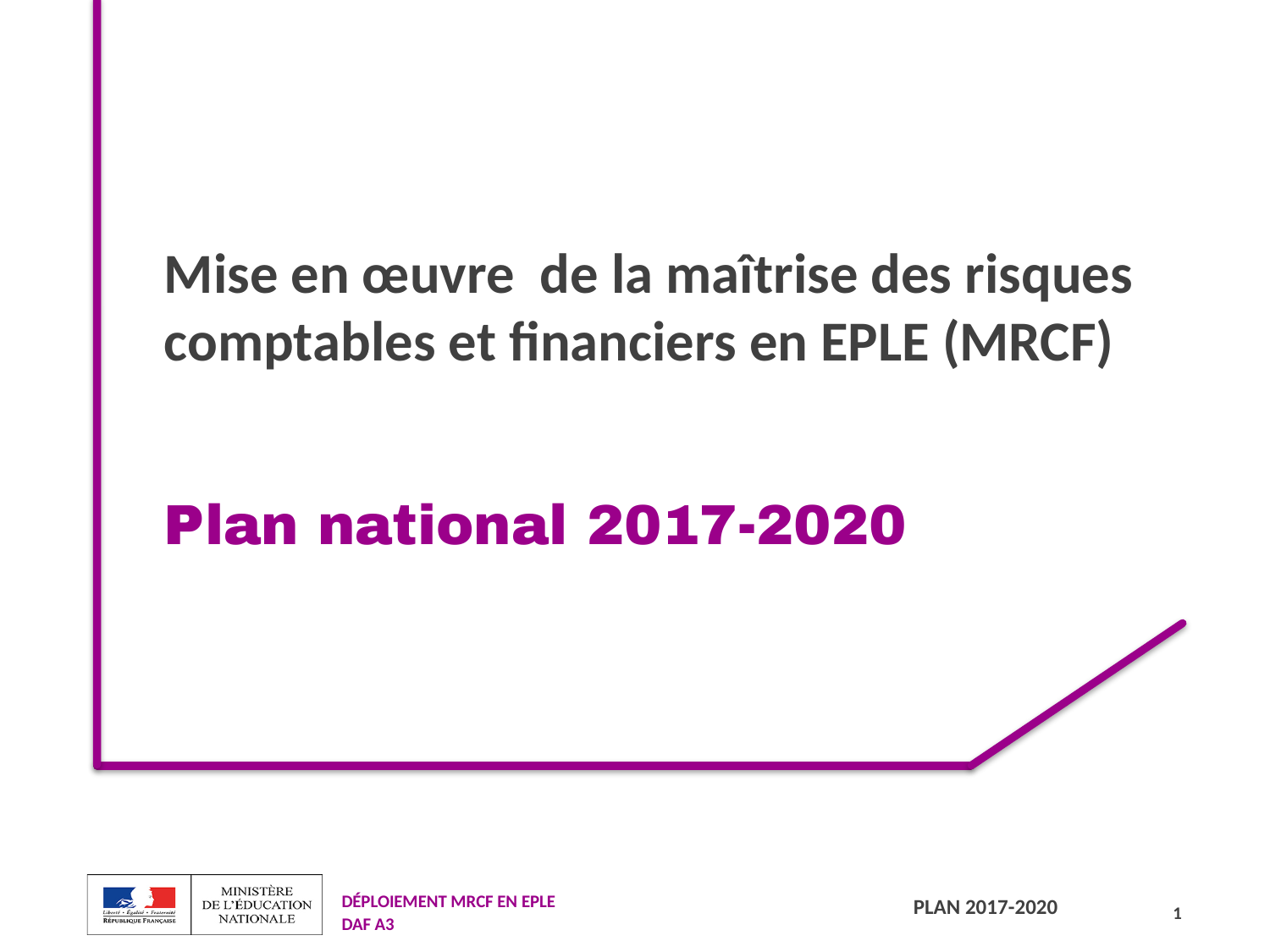

# Mise en œuvre  de la maîtrise des risques comptables et financiers en EPLE (MRCF)
Plan national 2017-2020
1